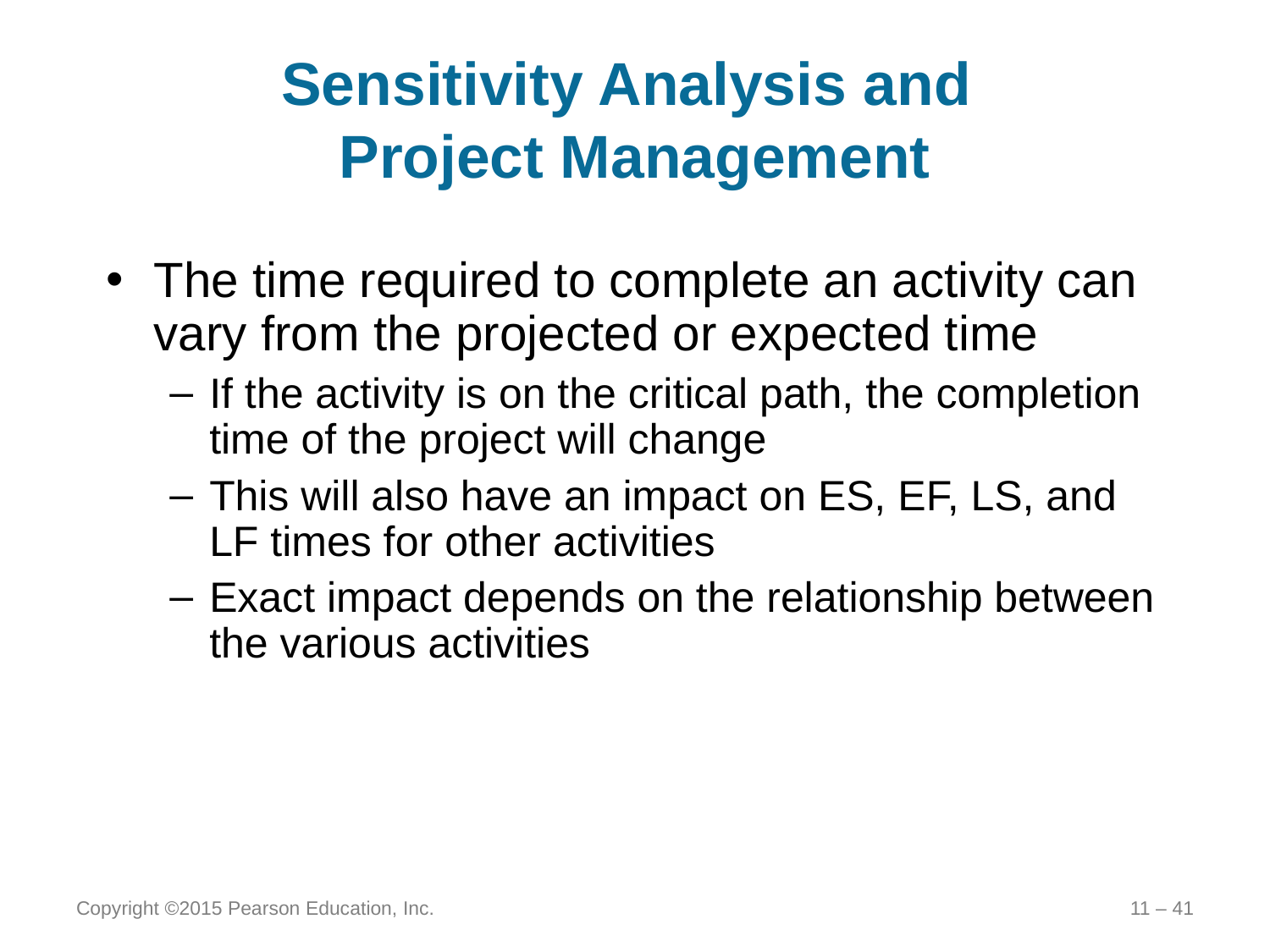

# Sensitivity Analysis and Project Management
The time required to complete an activity can vary from the projected or expected time
If the activity is on the critical path, the completion time of the project will change
This will also have an impact on ES, EF, LS, and LF times for other activities
Exact impact depends on the relationship between the various activities
Copyright ©2015 Pearson Education, Inc.
11 – 41